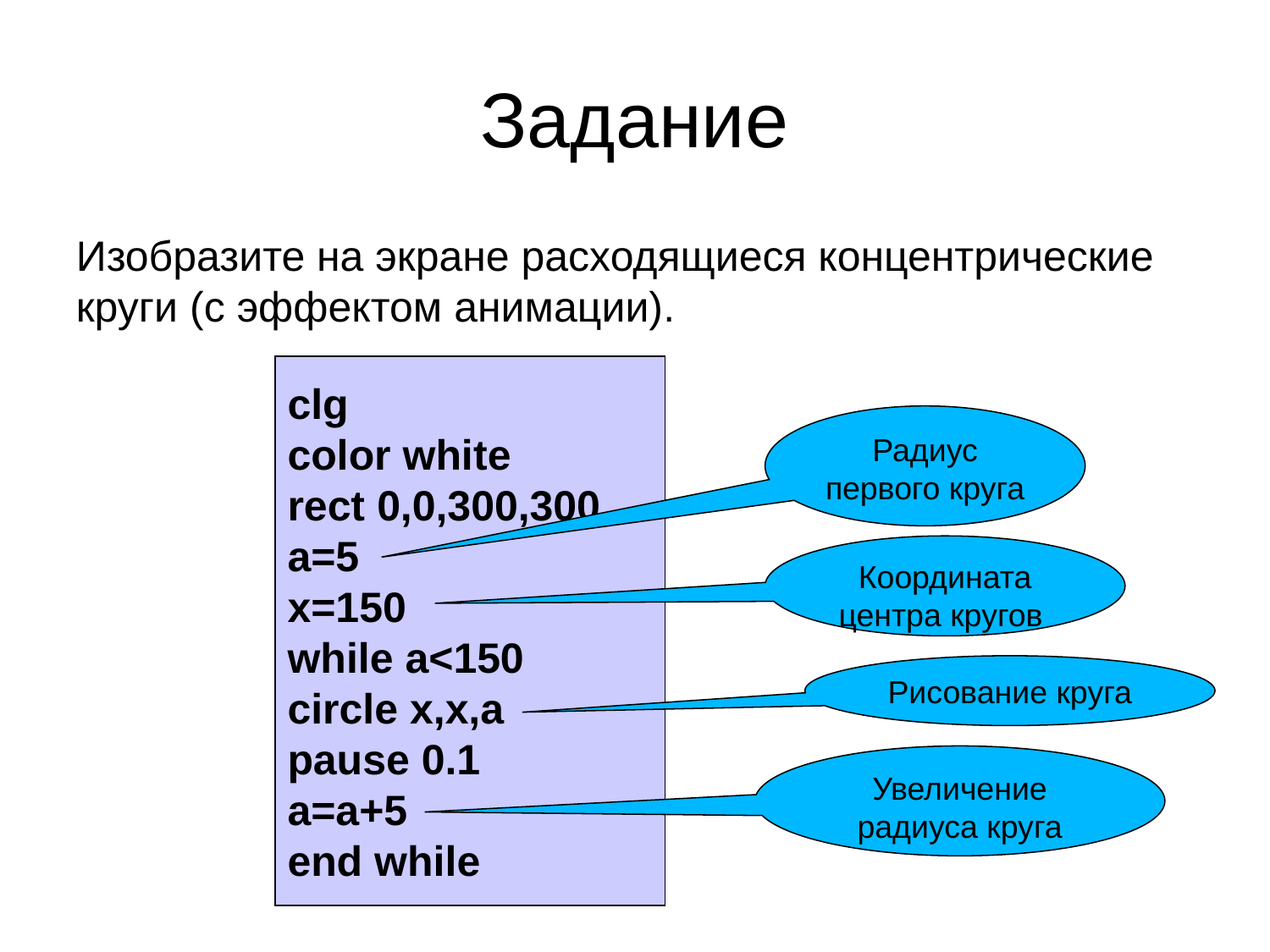

# Задание
Изобразите на экране расходящиеся концентрические круги (с эффектом анимации).
clg
color white
rect 0,0,300,300
a=5
x=150
while a<150
circle x,x,a
pause 0.1
a=a+5
end while
Радиус первого круга
Координата центра кругов
Рисование круга
Увеличение радиуса круга